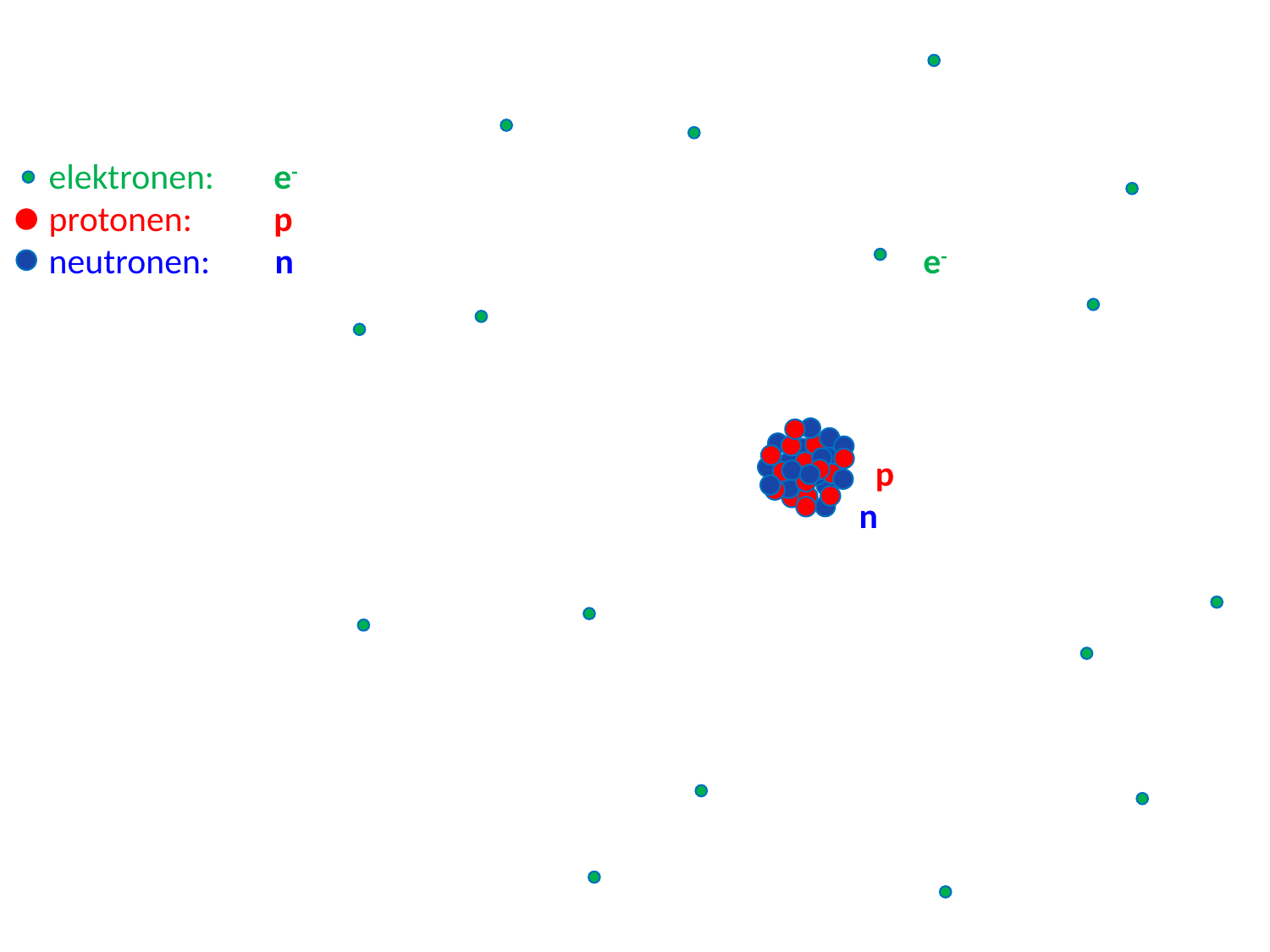

S
elektronen:  16	e- 	lading 1-
protonen:     16	p	lading 1+
neutronen:     ? n	lading 0                                                               e-

					            	        p
						      n
						         atoomkern